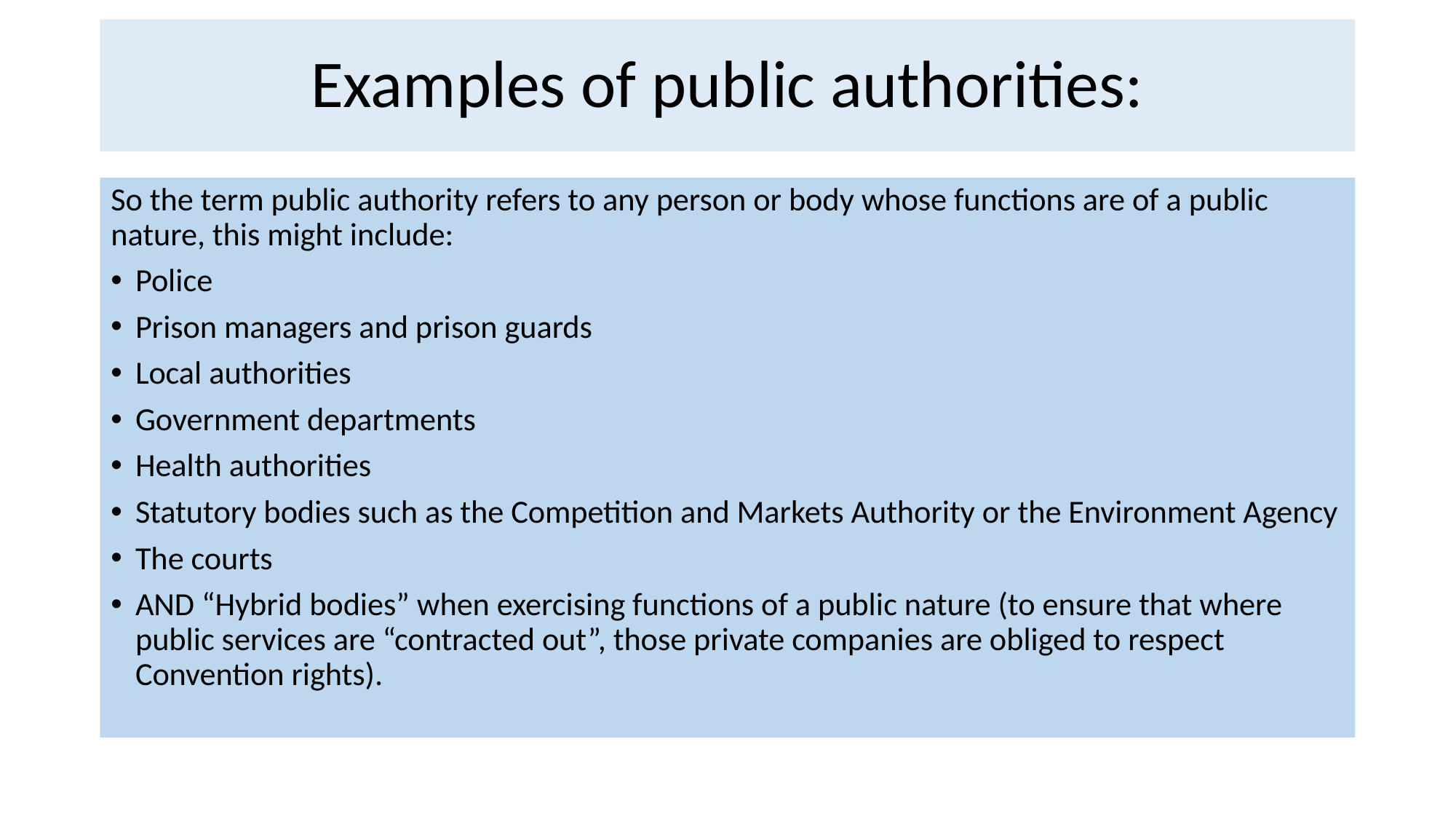

# Examples of public authorities:
So the term public authority refers to any person or body whose functions are of a public nature, this might include:
Police
Prison managers and prison guards
Local authorities
Government departments
Health authorities
Statutory bodies such as the Competition and Markets Authority or the Environment Agency
The courts
AND “Hybrid bodies” when exercising functions of a public nature (to ensure that where public services are “contracted out”, those private companies are obliged to respect Convention rights).